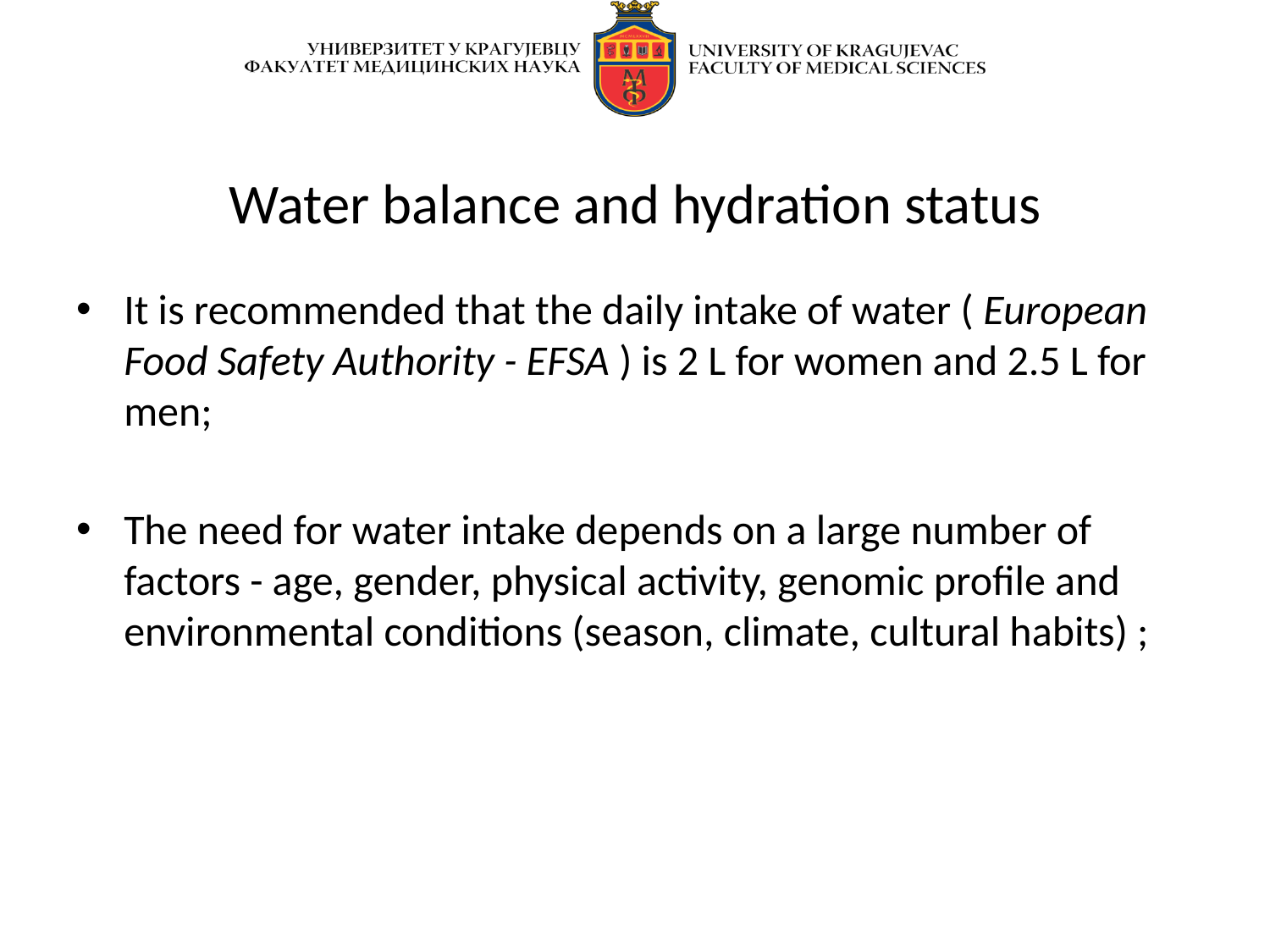

# Water balance and hydration status
It is recommended that the daily intake of water ( European Food Safety Authority - EFSA ) is 2 L for women and 2.5 L for men;

The need for water intake depends on a large number of factors - age, gender, physical activity, genomic profile and environmental conditions (season, climate, cultural habits) ;